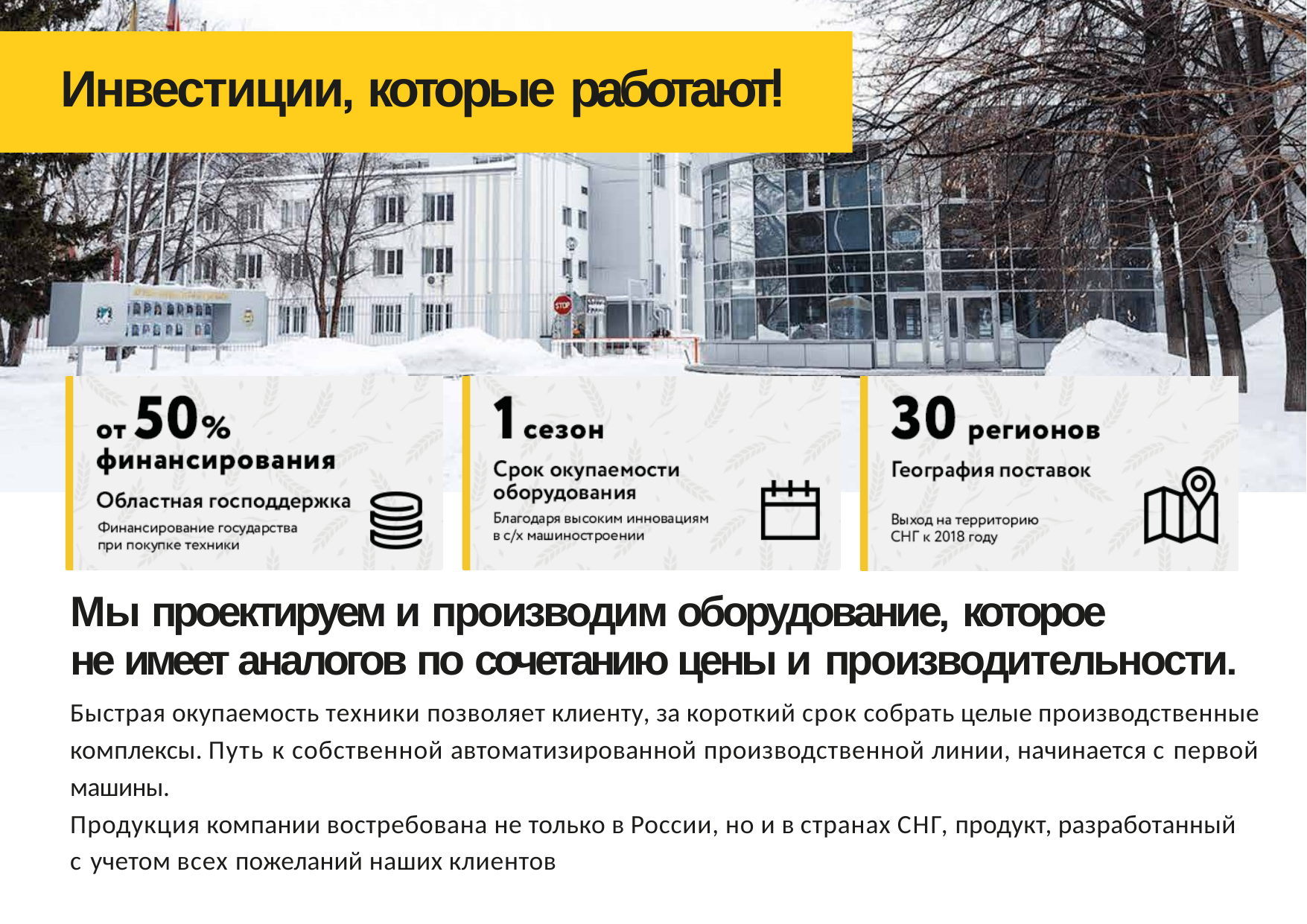

# Инвестиции, которые работают!

Мы проектируем и производим оборудование, которое
не имеет аналогов по сочетанию цены и производительности.
Быстрая окупаемость техники позволяет клиенту, за короткий срок собрать целые производственные  комплексы. Путь к собственной автоматизированной производственной линии, начинается с первой  машины.
Продукция компании востребована не только в России, но и в странах СНГ, продукт, разработанный  с учетом всех пожеланий наших клиентов